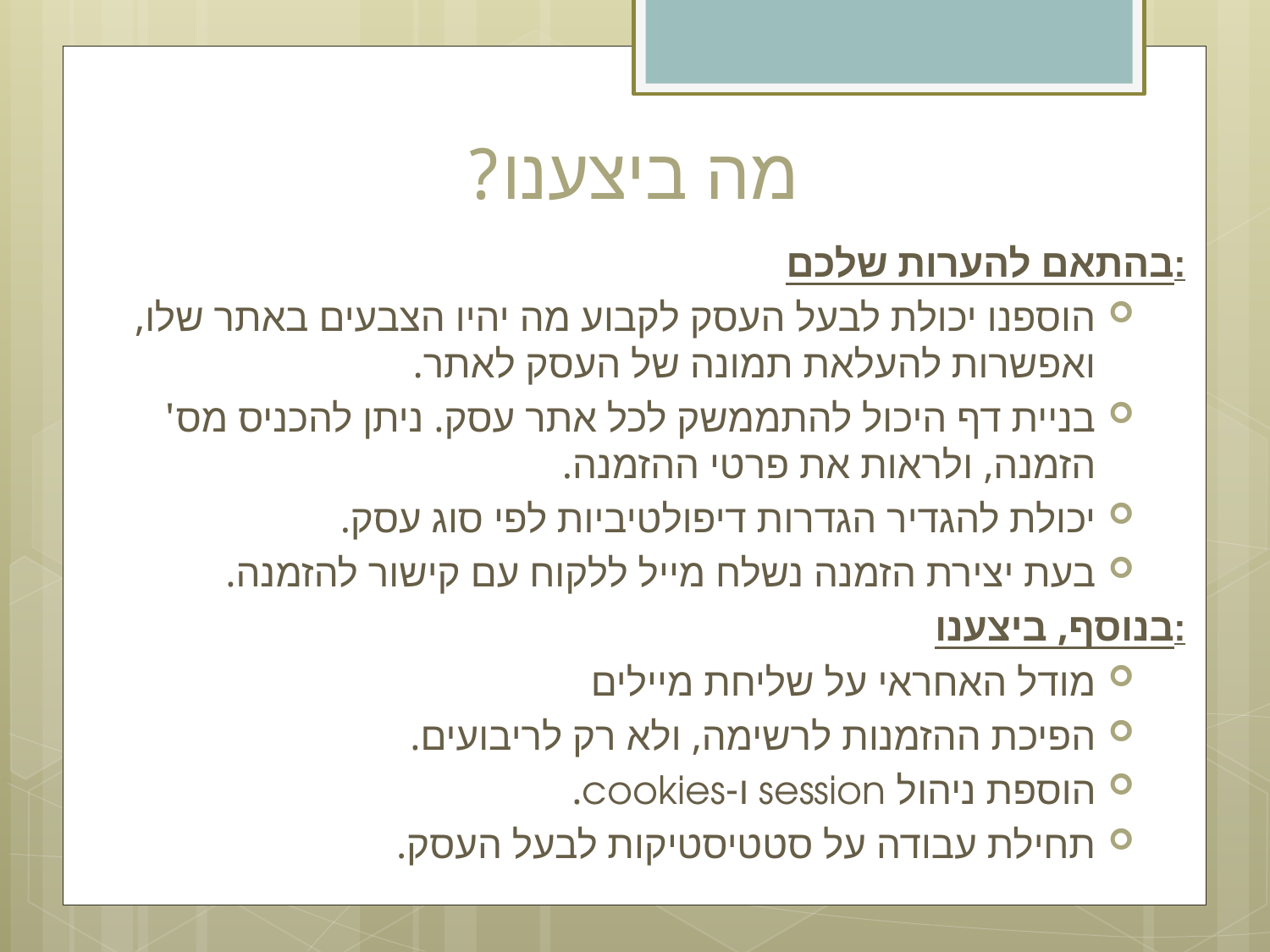

# מה ביצענו?
בהתאם להערות שלכם:
הוספנו יכולת לבעל העסק לקבוע מה יהיו הצבעים באתר שלו, ואפשרות להעלאת תמונה של העסק לאתר.
בניית דף היכול להתממשק לכל אתר עסק. ניתן להכניס מס' הזמנה, ולראות את פרטי ההזמנה.
יכולת להגדיר הגדרות דיפולטיביות לפי סוג עסק.
בעת יצירת הזמנה נשלח מייל ללקוח עם קישור להזמנה.
בנוסף, ביצענו:
מודל האחראי על שליחת מיילים
הפיכת ההזמנות לרשימה, ולא רק לריבועים.
הוספת ניהול session ו-cookies.
תחילת עבודה על סטטיסטיקות לבעל העסק.